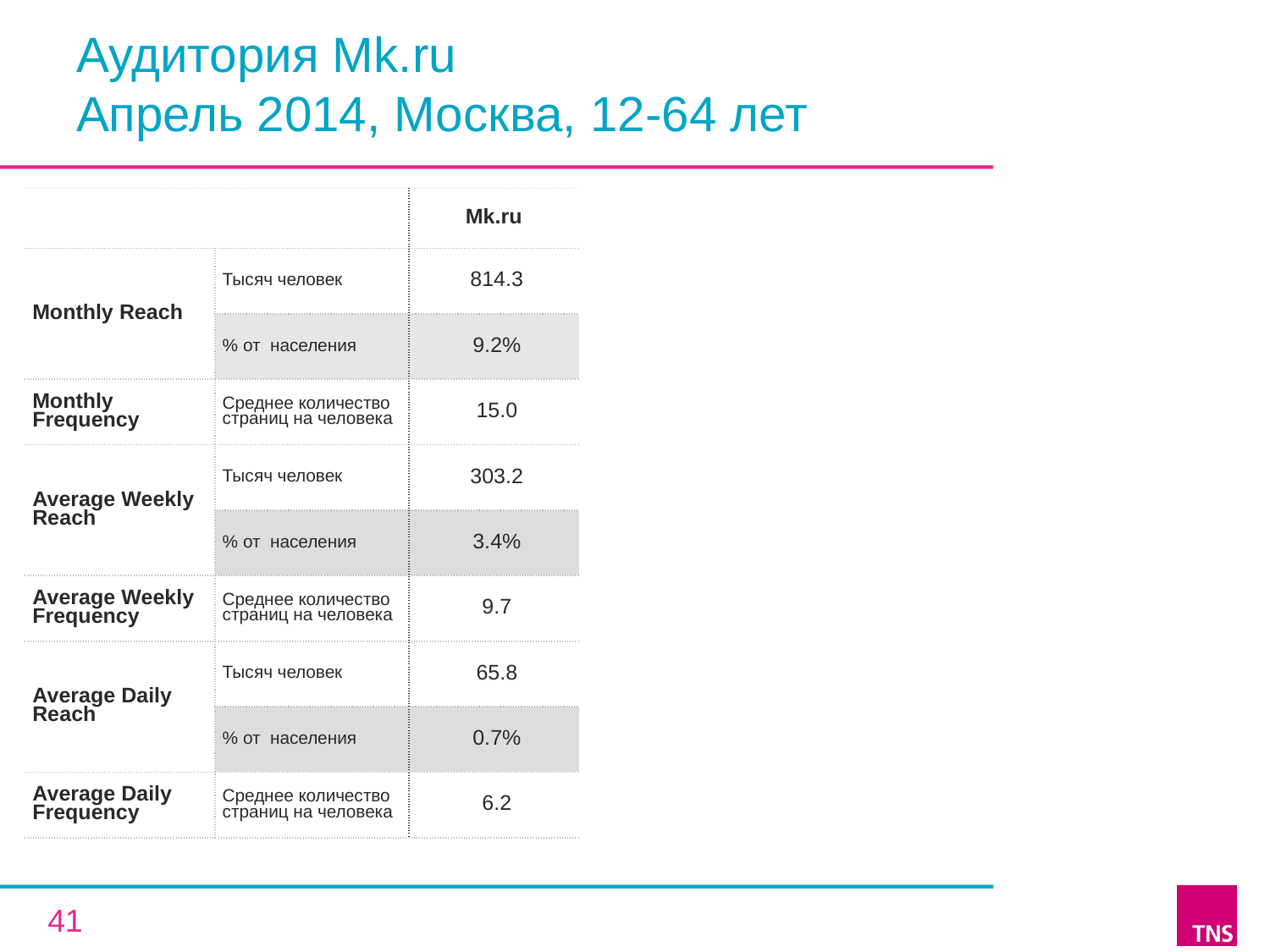

# Аудитория Mk.ru Апрель 2014, Москва, 12-64 лет
|  |  | Mk.ru |
| --- | --- | --- |
| Monthly Reach | Тысяч человек | 814.3 |
|  | % от населения | 9.2% |
| Monthly Frequency | Среднее количество страниц на человека | 15.0 |
| Average Weekly Reach | Тысяч человек | 303.2 |
|  | % от населения | 3.4% |
| Average Weekly Frequency | Среднее количество страниц на человека | 9.7 |
| Average Daily Reach | Тысяч человек | 65.8 |
|  | % от населения | 0.7% |
| Average Daily Frequency | Среднее количество страниц на человека | 6.2 |

41